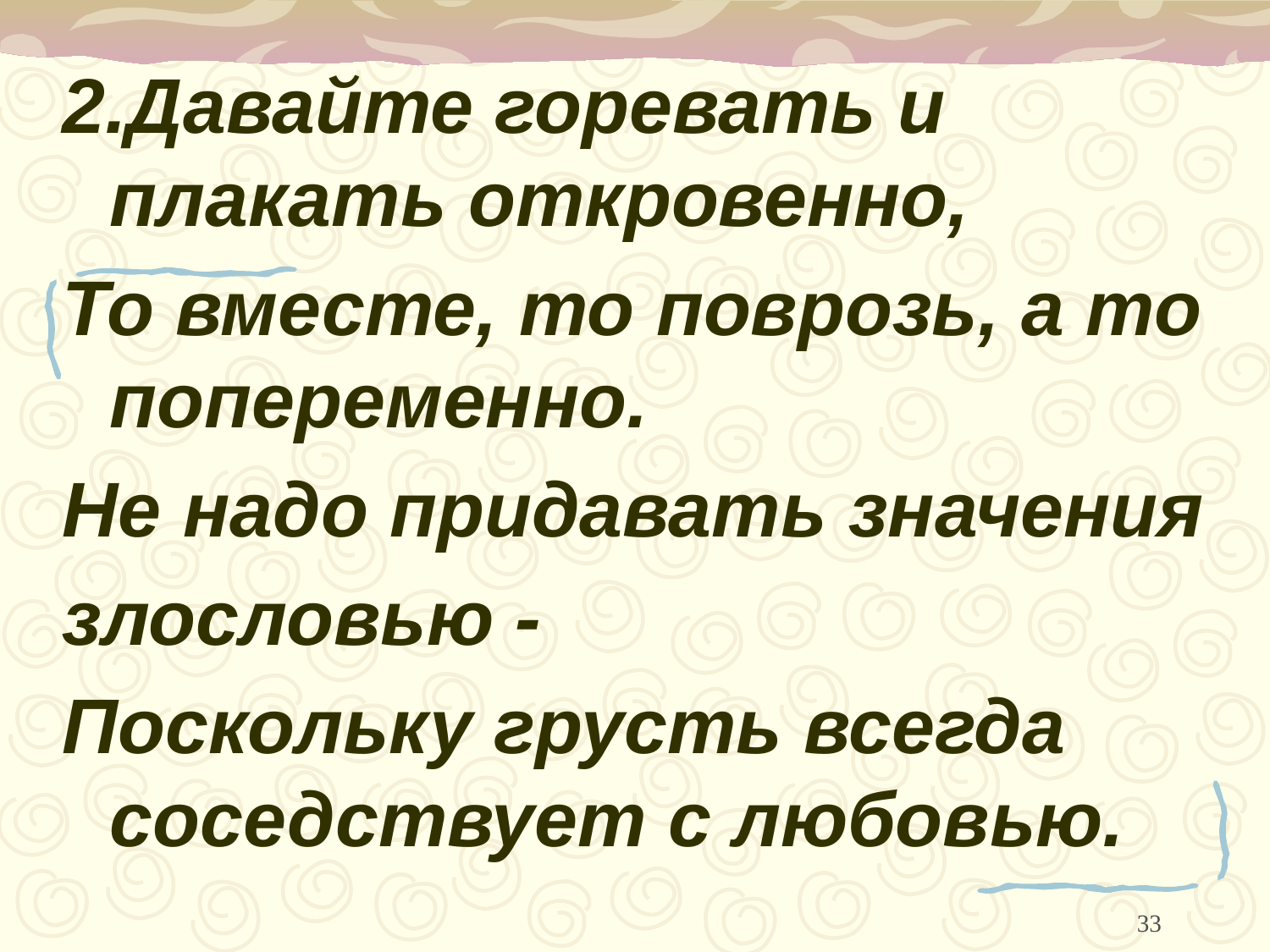

2.Давайте горевать и плакать откровенно,
То вместе, то поврозь, а то попеременно.
Не надо придавать значения
злословью -
Поскольку грусть всегда соседствует с любовью.

33